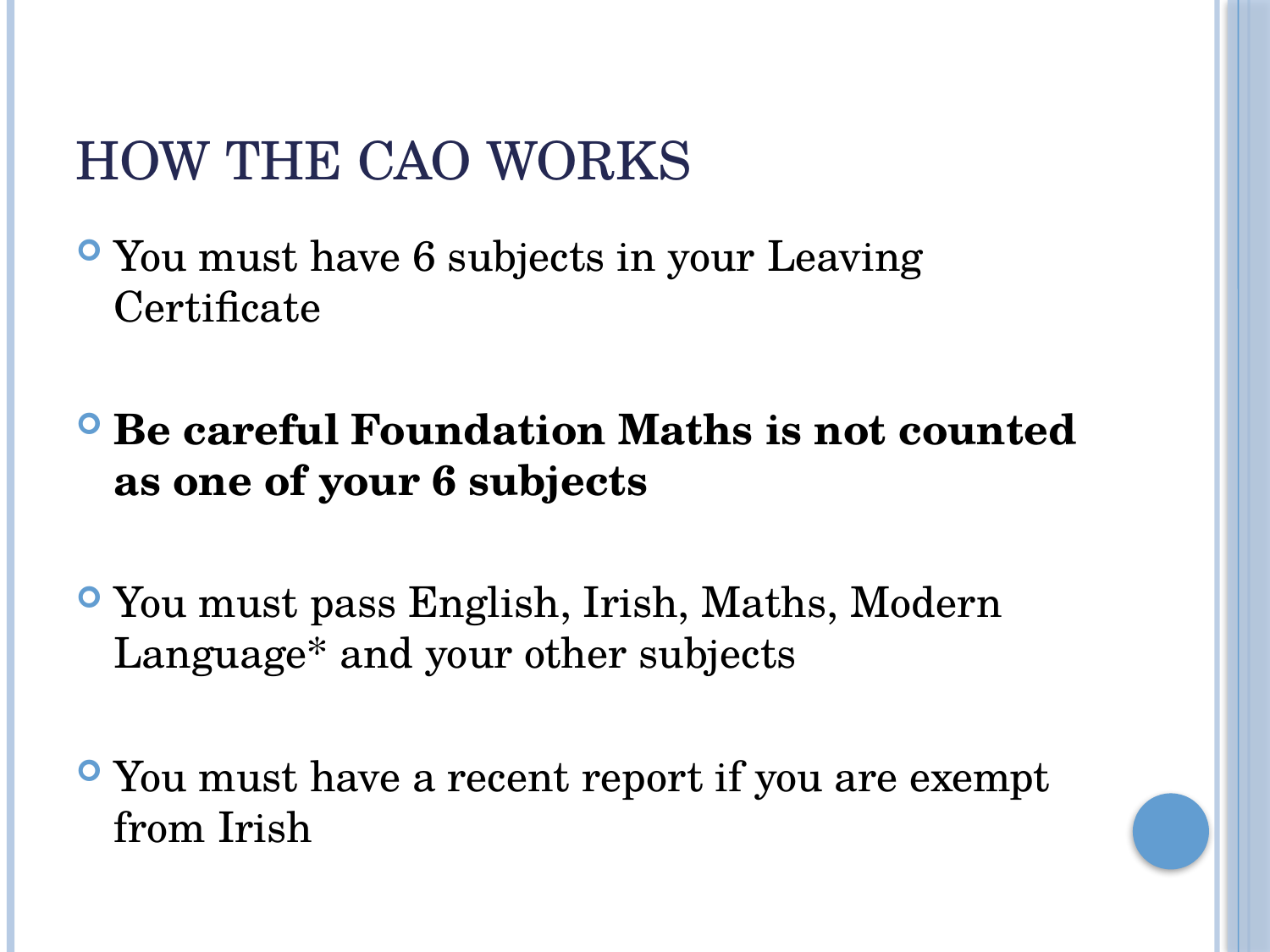

# How the Cao works
You must have 6 subjects in your Leaving Certificate

Be careful Foundation Maths is not counted as one of your 6 subjects

You must pass English, Irish, Maths, Modern Language* and your other subjects

You must have a recent report if you are exempt from Irish